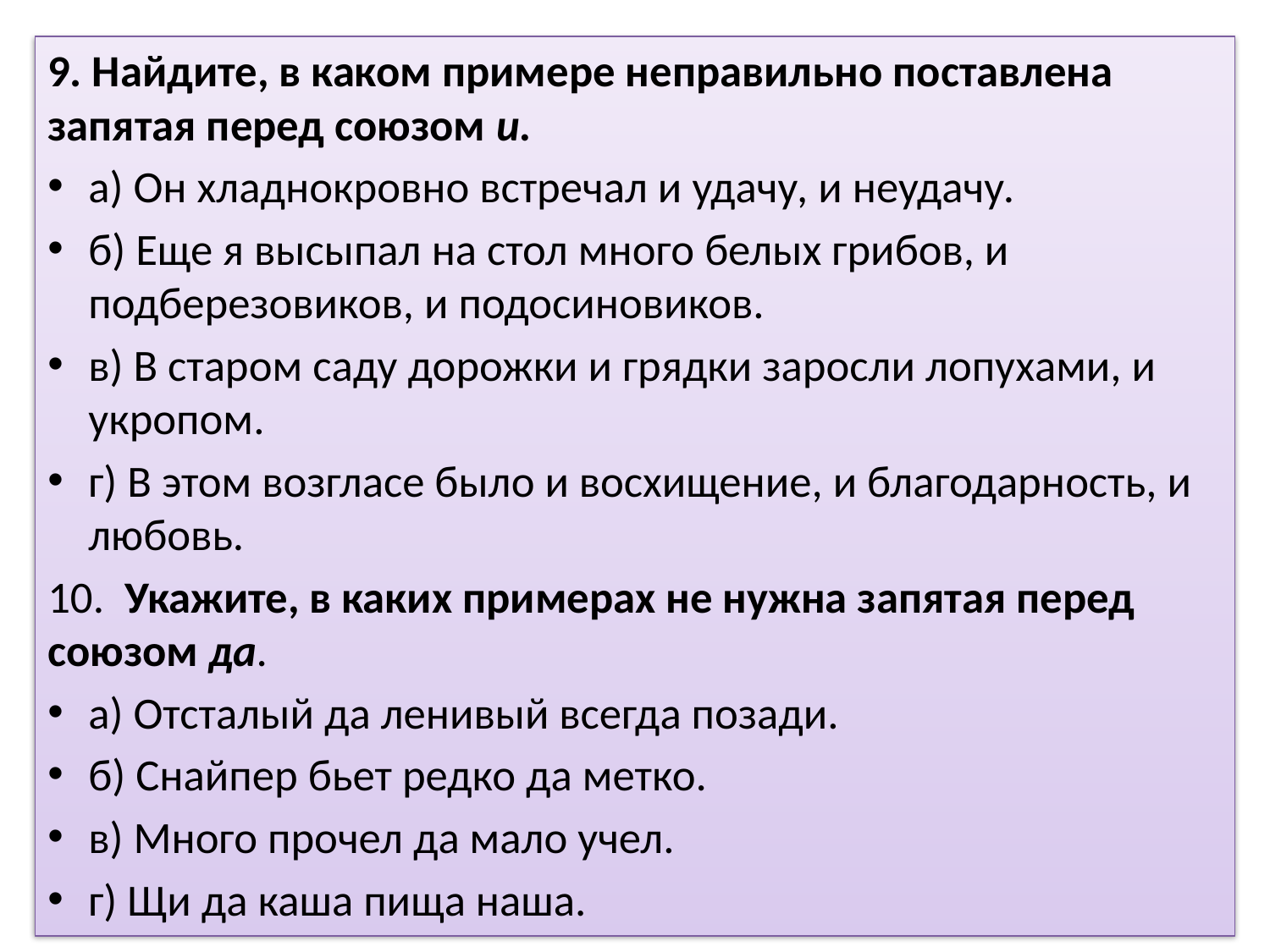

9. Найдите, в каком примере неправильно поставлена запятая перед союзом и.
а) Он хладнокровно встречал и удачу, и неудачу.
б) Еще я высыпал на стол много белых грибов, и подберезовиков, и подосиновиков.
в) В старом саду дорожки и грядки заросли лопухами, и укропом.
г) В этом возгласе было и восхищение, и благодарность, и любовь.
10.  Укажите, в каких примерах не нужна запятая перед союзом да.
а) Отсталый да ленивый всегда позади.
б) Снайпер бьет редко да метко.
в) Много прочел да мало учел.
г) Щи да каша пища наша.
#